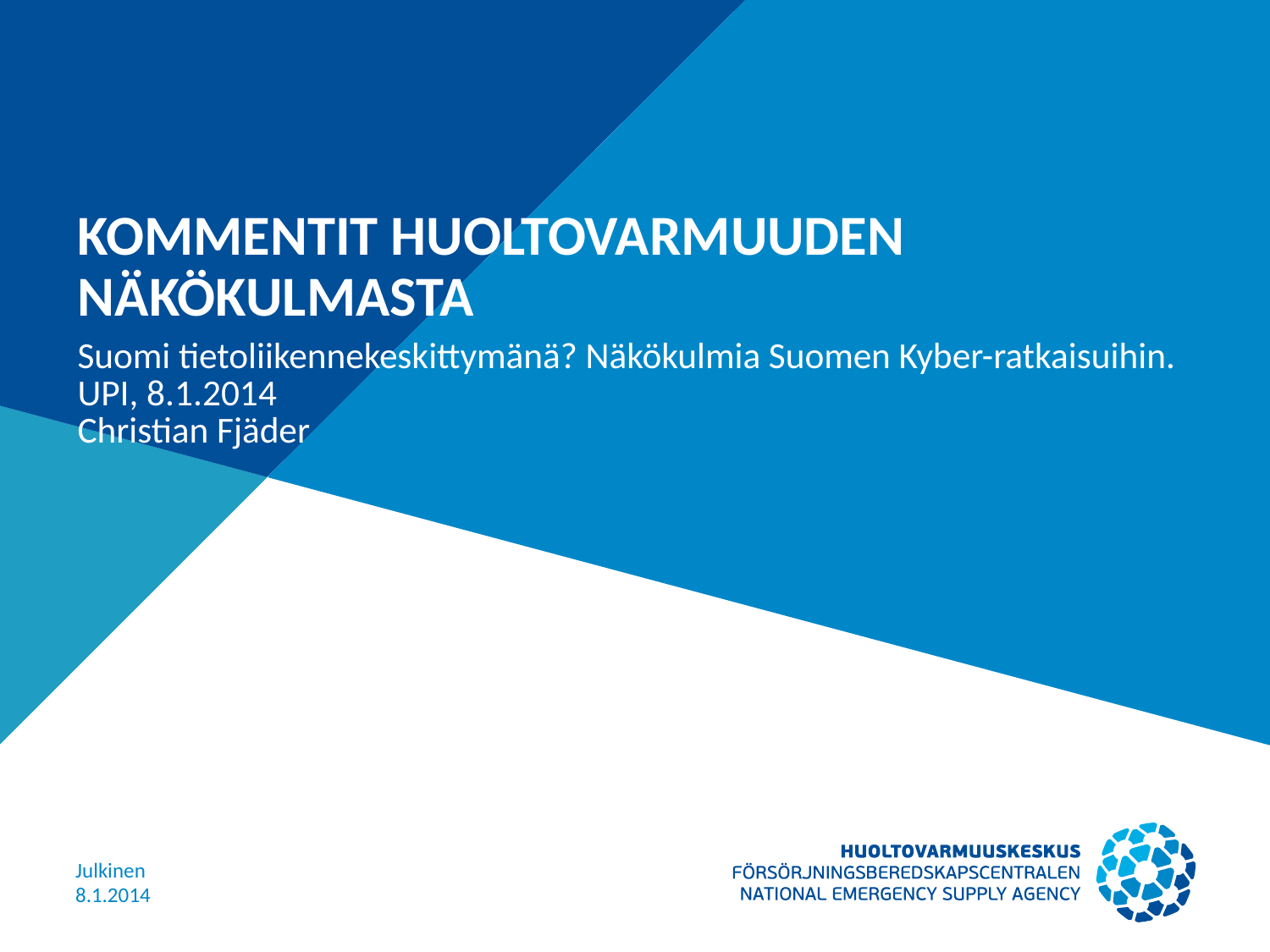

# Kommentit huoltovarmuuden näkökulmasta
Suomi tietoliikennekeskittymänä? Näkökulmia Suomen Kyber-ratkaisuihin.
UPI, 8.1.2014
Christian Fjäder
Julkinen
8.1.2014